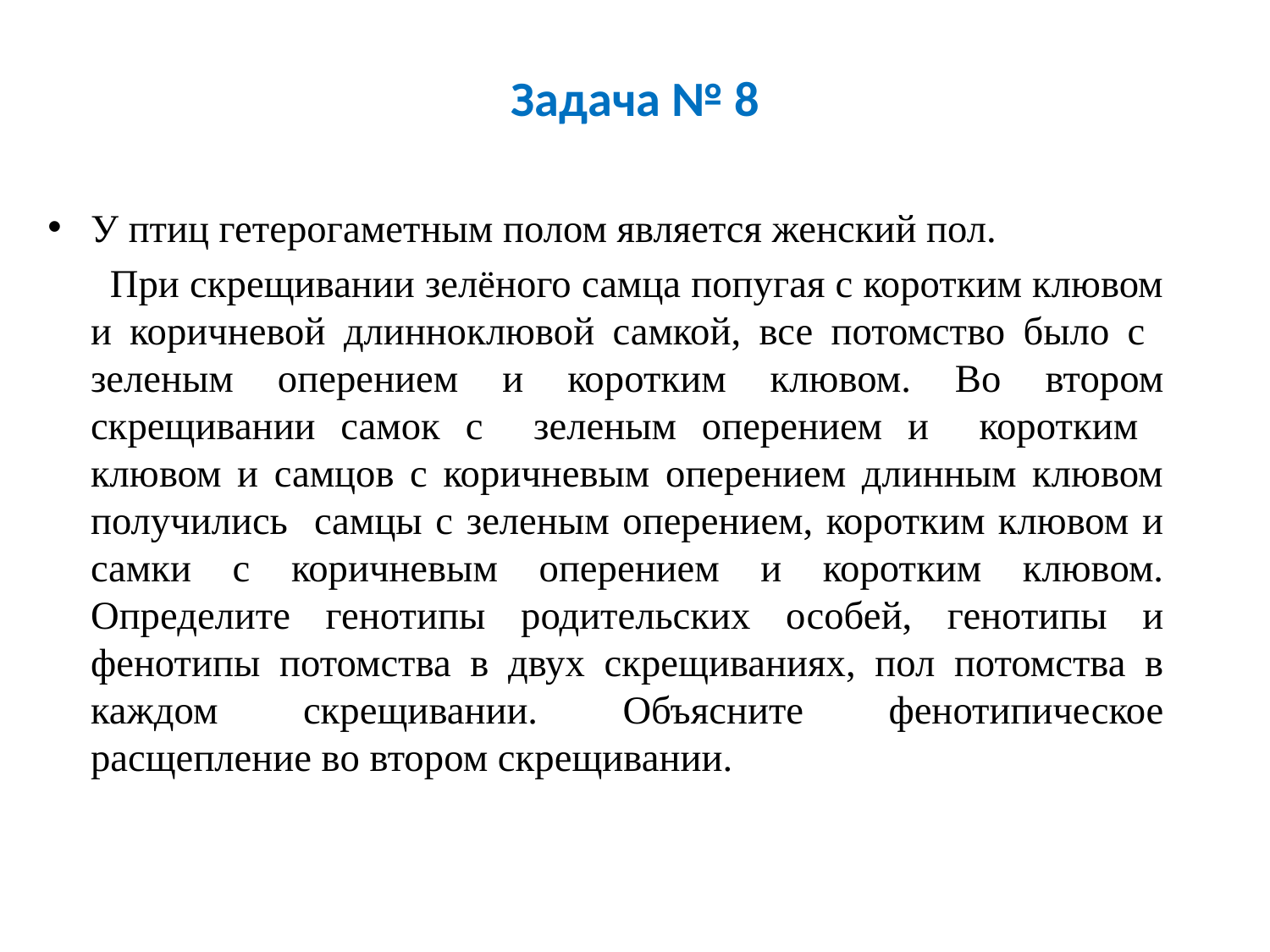

# Задача № 8
У птиц гетерогаметным полом является женский пол.
      При скрещивании зелёного самца попугая с коротким клювом и коричневой длинноклювой самкой, все потомство было с  зеленым оперением и коротким клювом. Во втором скрещивании самок с  зеленым оперением и  коротким  клювом и самцов с коричневым оперением длинным клювом получились  самцы с зеленым оперением, коротким клювом и самки с коричневым оперением и коротким клювом. Определите генотипы родительских особей, генотипы и фенотипы потомства в двух скрещиваниях, пол потомства в каждом скрещивании. Объясните фенотипическое расщепление во втором скрещивании.